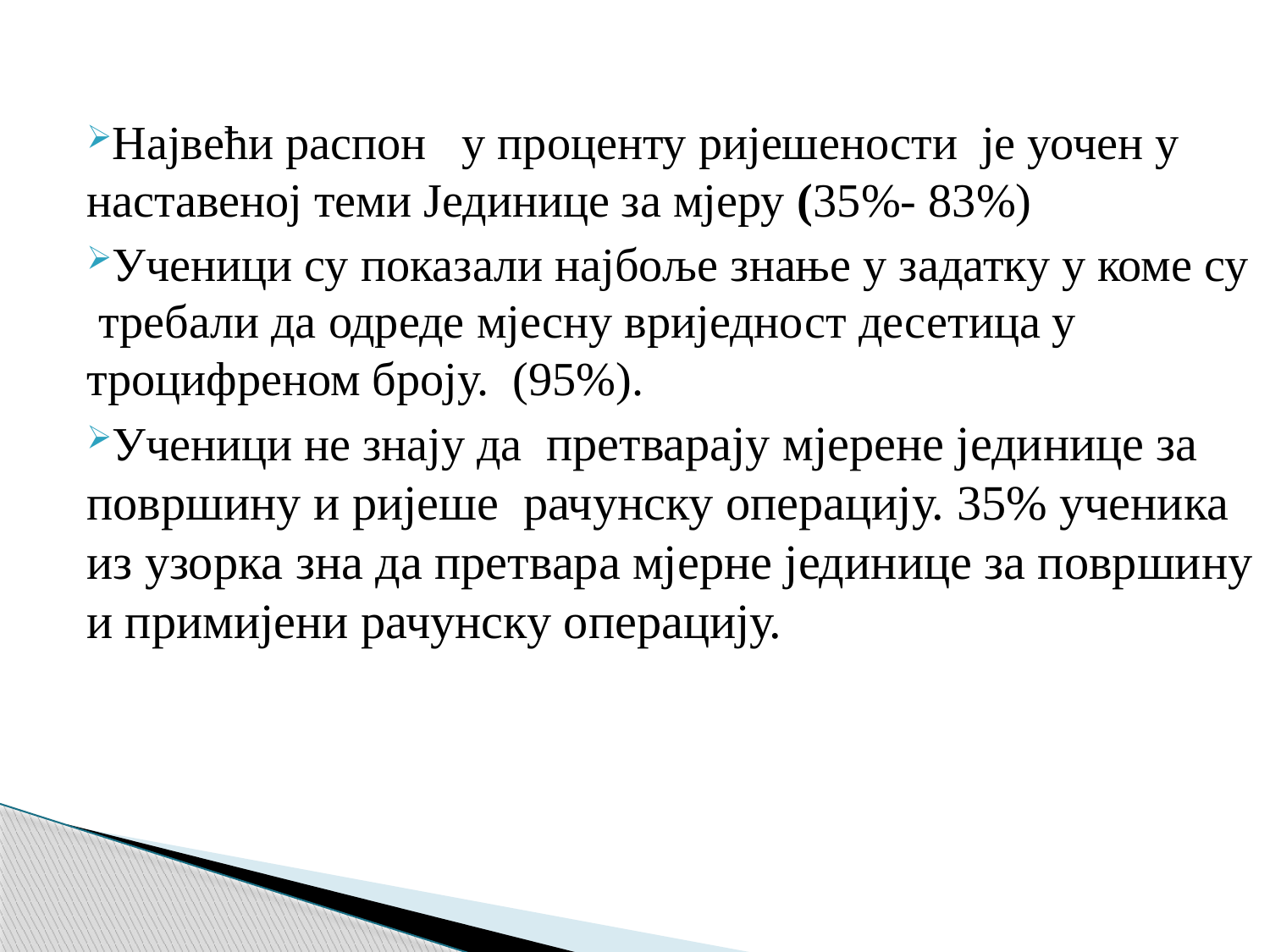

Највећи распон   у проценту ријешености  је уочен у наставеној теми Јединице за мјеру (35%- 83%)
Ученици су показали најбоље знање у задатку у коме су  требали да одреде мјесну вриједност десетица у троцифреном броју.  (95%).
Ученици не знају да  претварају мјерене јединице за површину и ријеше  рачунску операцију. 35% ученика из узорка зна да претвара мјерне јединице за површину и примијени рачунску операцију.